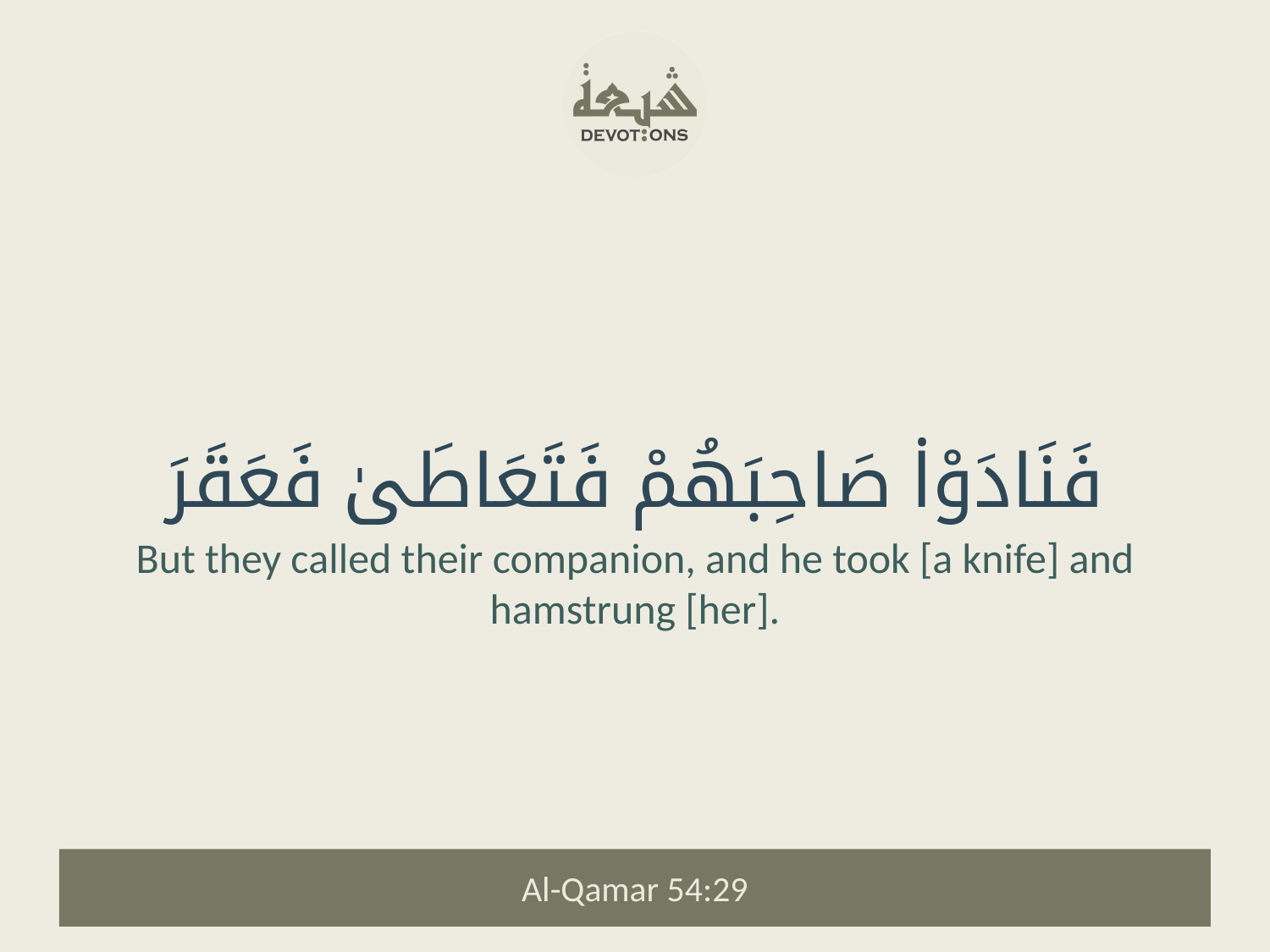

فَنَادَوْا۟ صَاحِبَهُمْ فَتَعَاطَىٰ فَعَقَرَ
But they called their companion, and he took [a knife] and hamstrung [her].
Al-Qamar 54:29